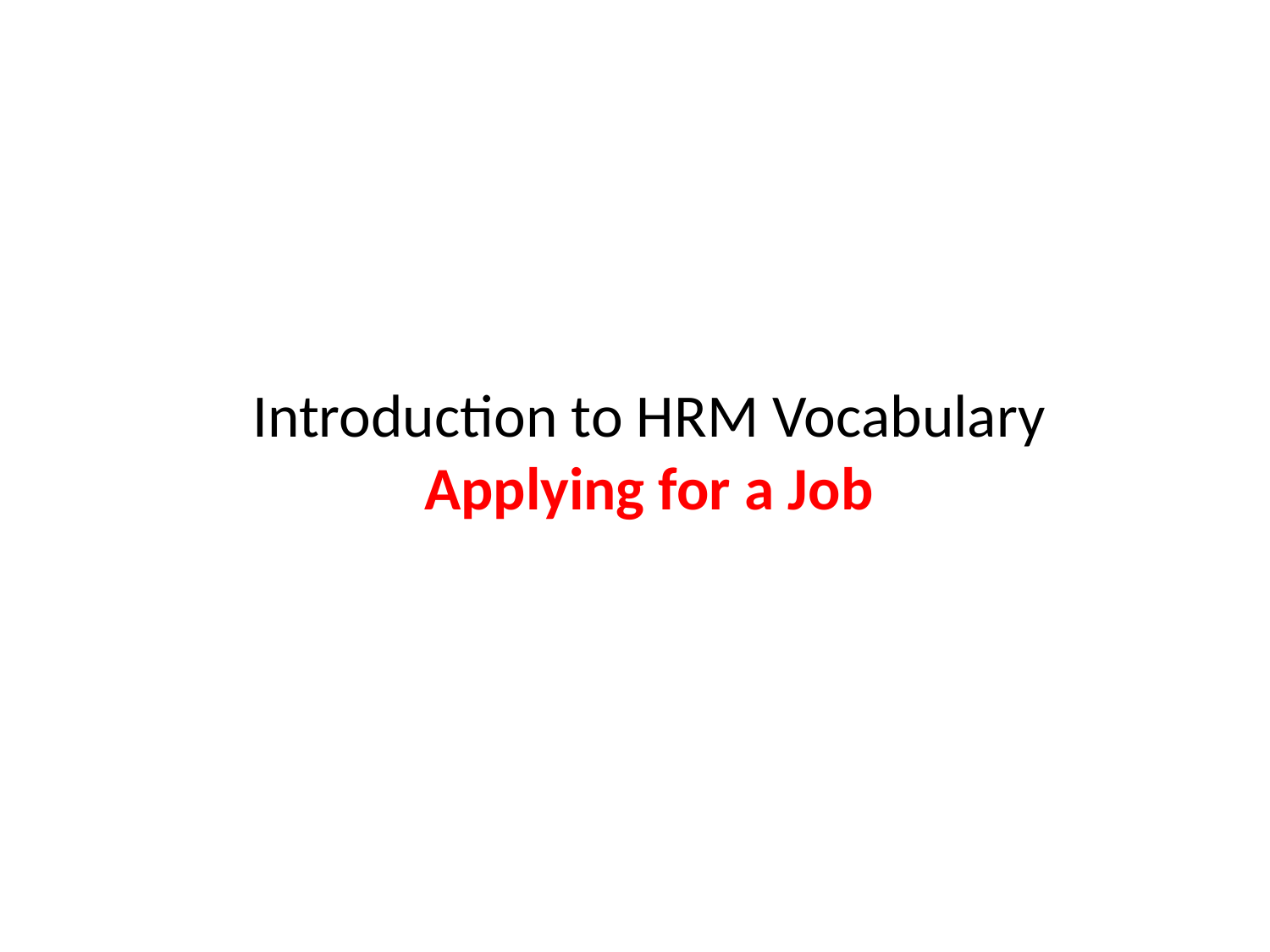

# Introduction to HRM Vocabulary Applying for a Job